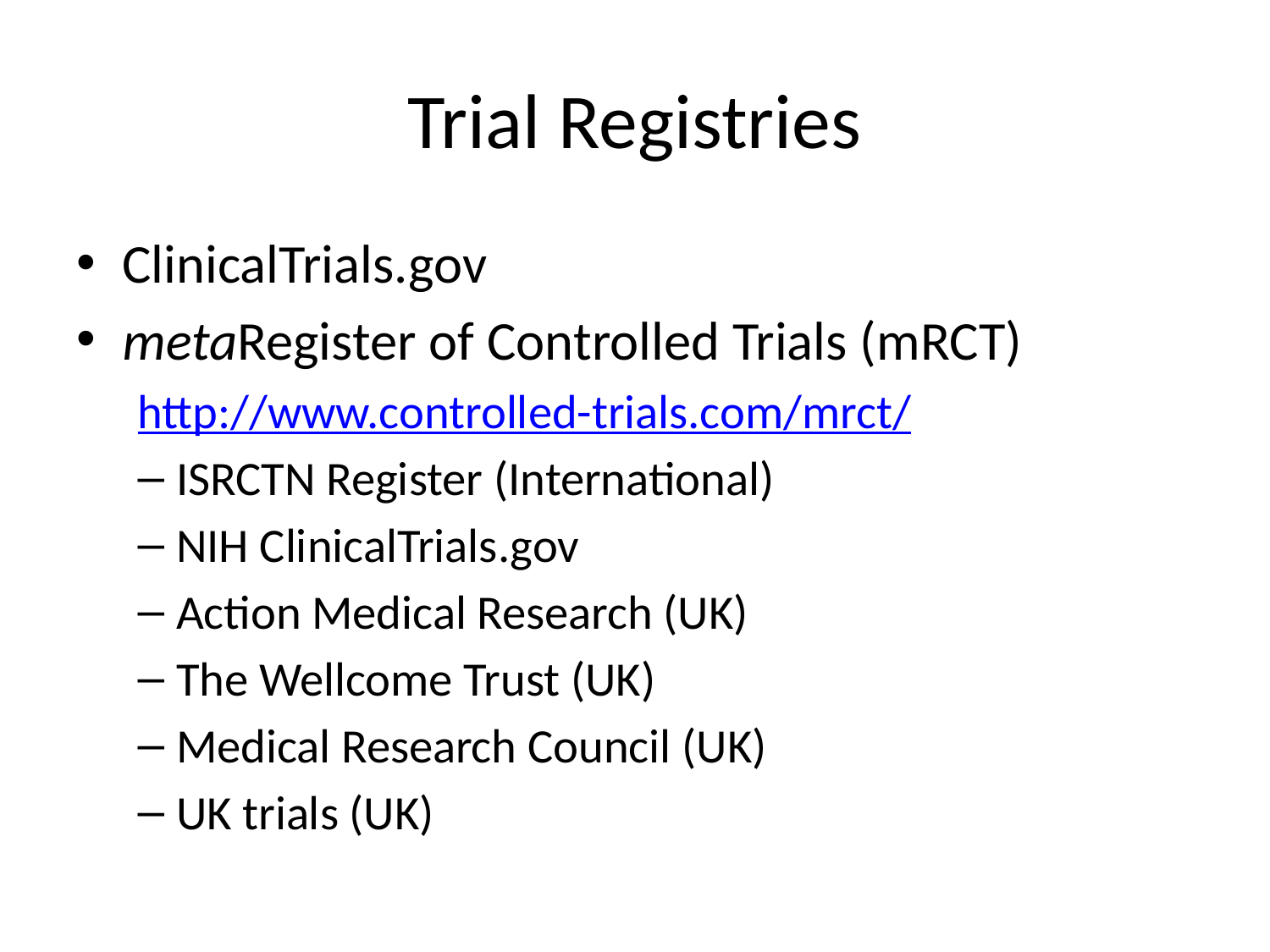

# Trial Registries
ClinicalTrials.gov
metaRegister of Controlled Trials (mRCT)
http://www.controlled-trials.com/mrct/
ISRCTN Register (International)
NIH ClinicalTrials.gov
Action Medical Research (UK)
The Wellcome Trust (UK)
Medical Research Council (UK)
UK trials (UK)